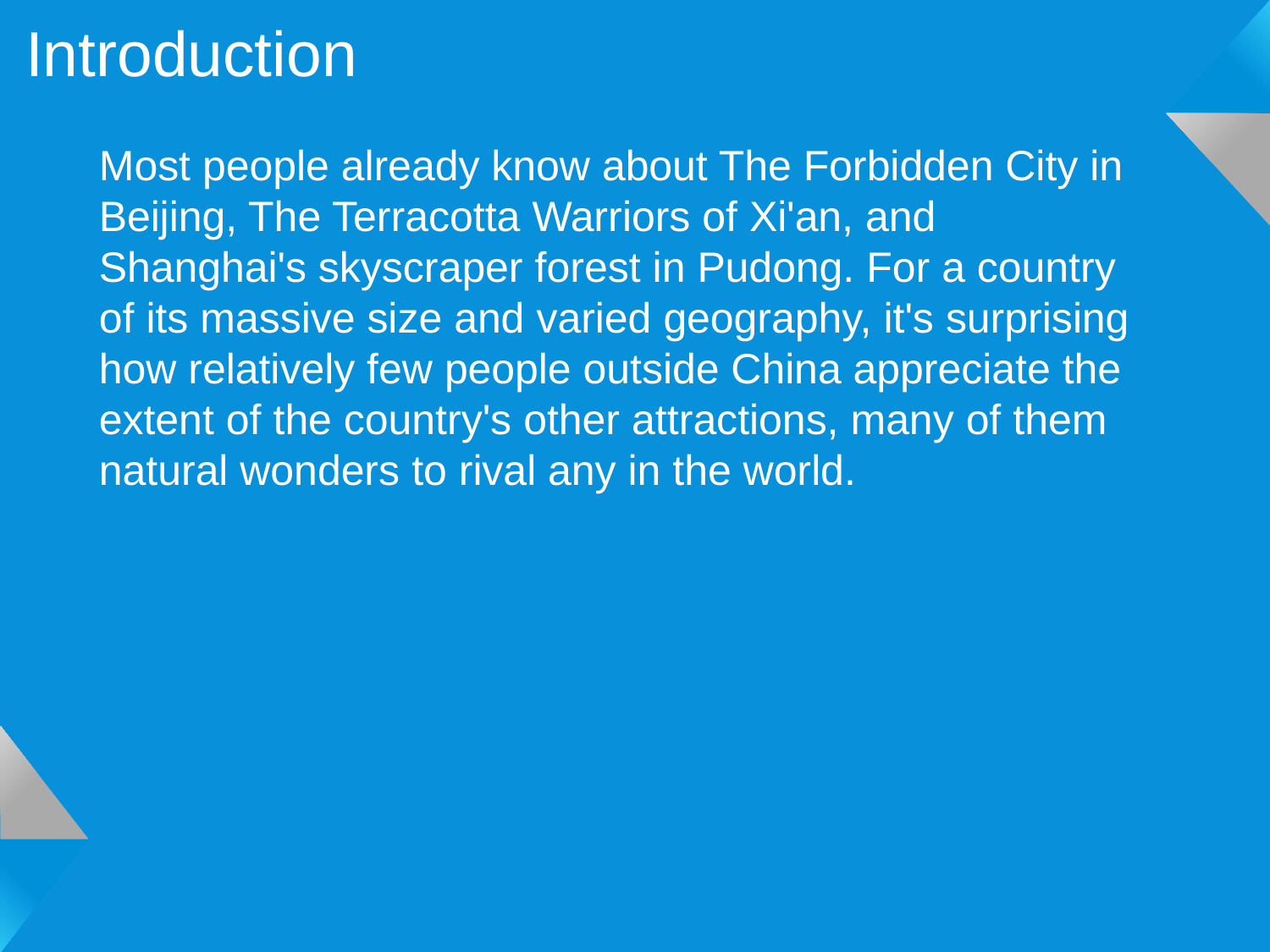

Introduction
Most people already know about The Forbidden City in Beijing, The Terracotta Warriors of Xi'an, and Shanghai's skyscraper forest in Pudong. For a country of its massive size and varied geography, it's surprising how relatively few people outside China appreciate the extent of the country's other attractions, many of them natural wonders to rival any in the world.